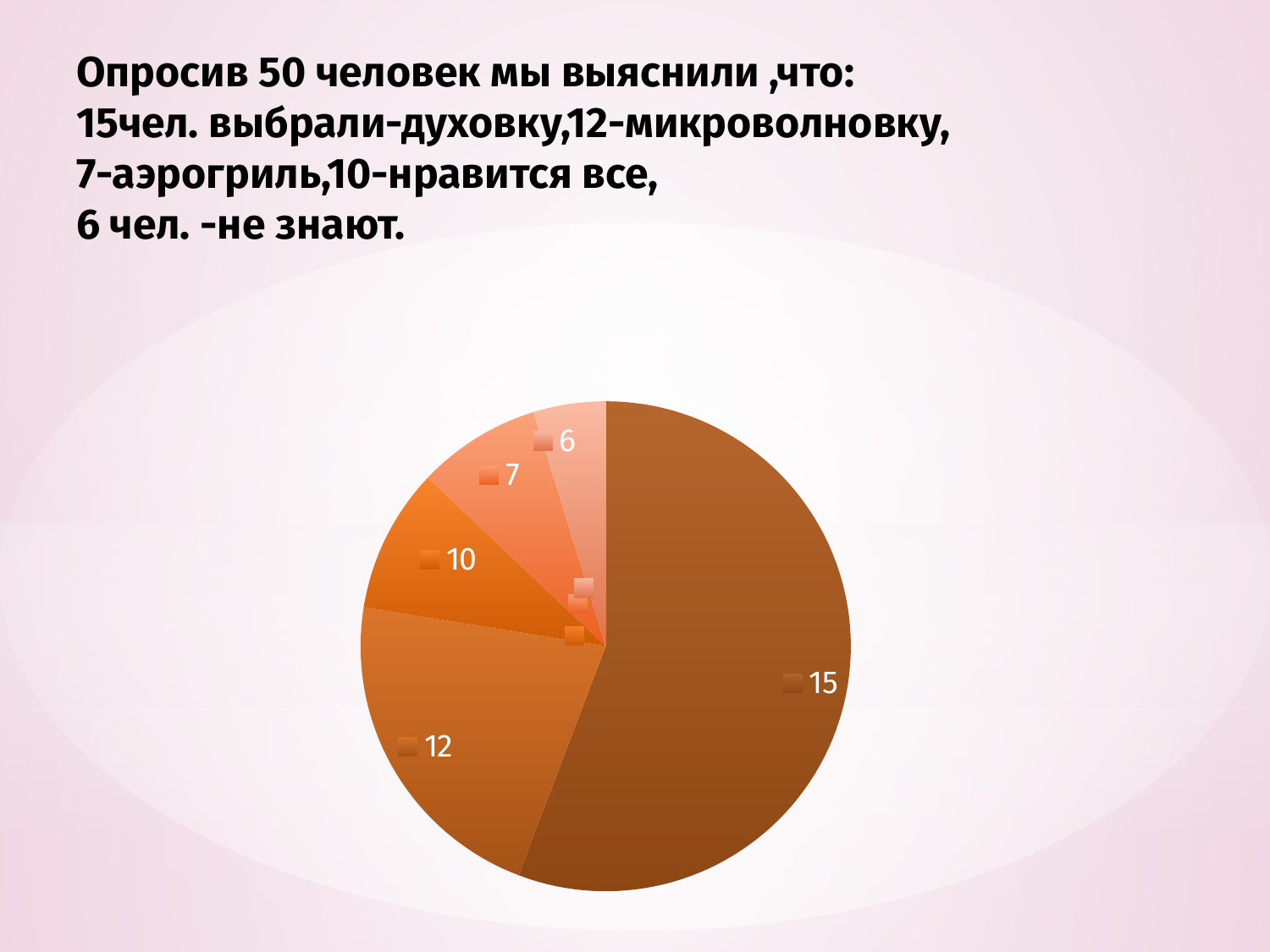

# Опросив 50 человек мы выяснили ,что: 15чел. выбрали-духовку,12-микроволновку, 7-аэрогриль,10-нравится все, 6 чел. -не знают.

### Chart

| Category | Продажи |
|---|---|
|  | 8.2 |
| Кв. 2 | 3.2 |
| Кв. 3 | 1.4 |
| Кв. 4 | 1.2 |
| Кв.5 | 0.7 |